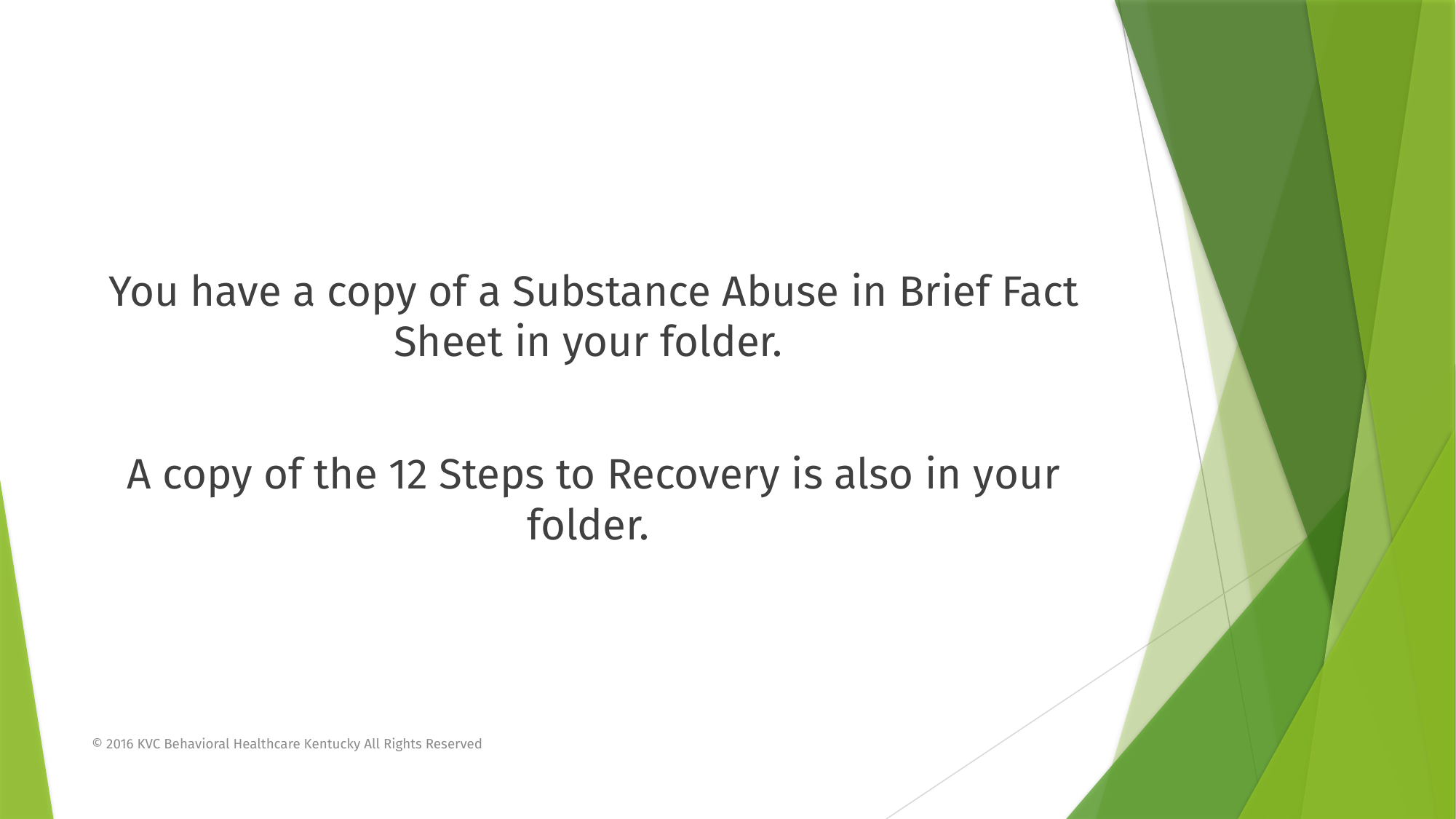

#
You have a copy of a Substance Abuse in Brief Fact Sheet in your folder.

A copy of the 12 Steps to Recovery is also in your folder.
© 2016 KVC Behavioral Healthcare Kentucky All Rights Reserved